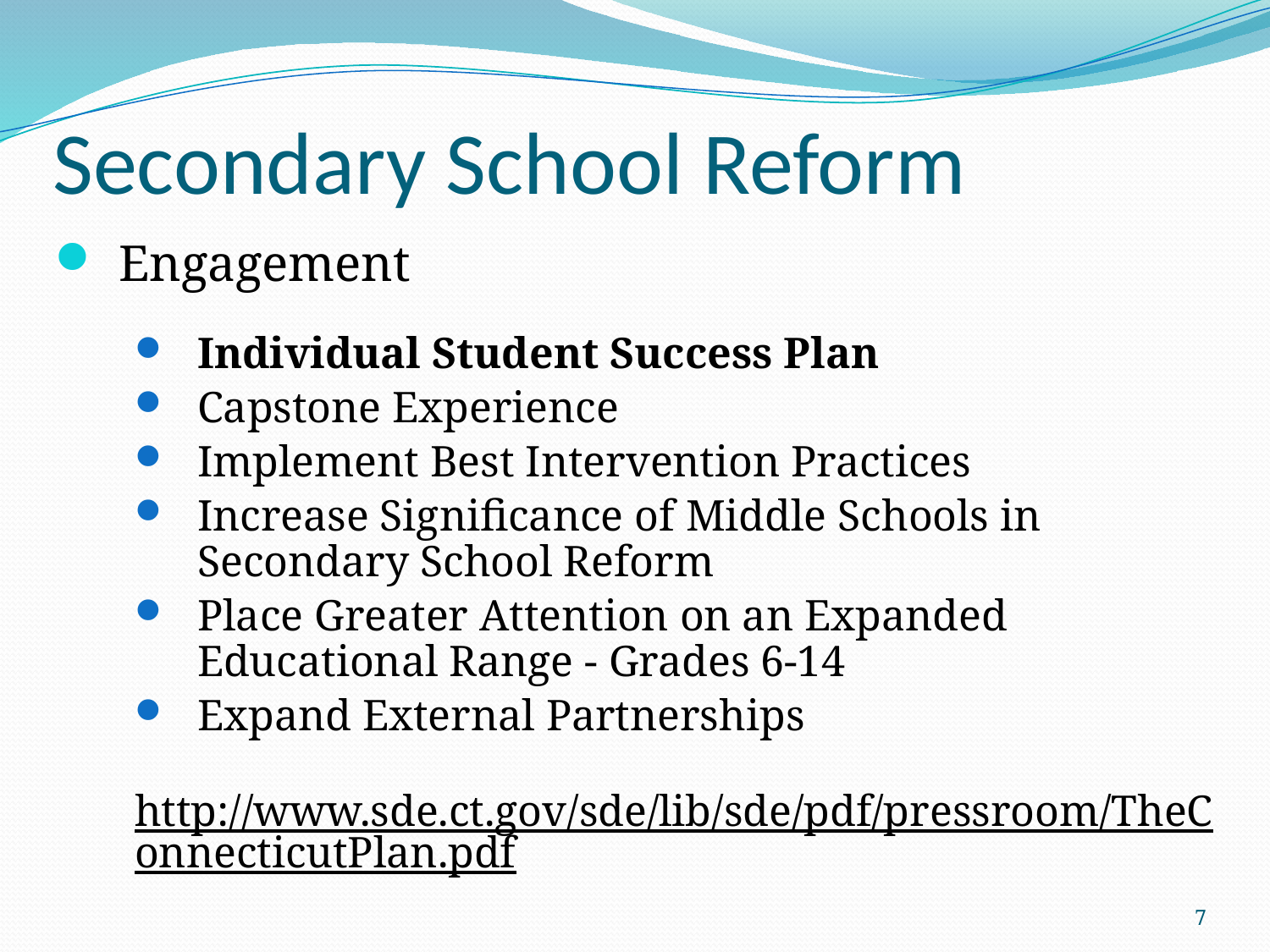

# Secondary School Reform
Engagement

Individual Student Success Plan
Capstone Experience
Implement Best Intervention Practices
Increase Significance of Middle Schools in Secondary School Reform
Place Greater Attention on an Expanded Educational Range - Grades 6-14
Expand External Partnerships

http://www.sde.ct.gov/sde/lib/sde/pdf/pressroom/TheConnecticutPlan.pdf

7